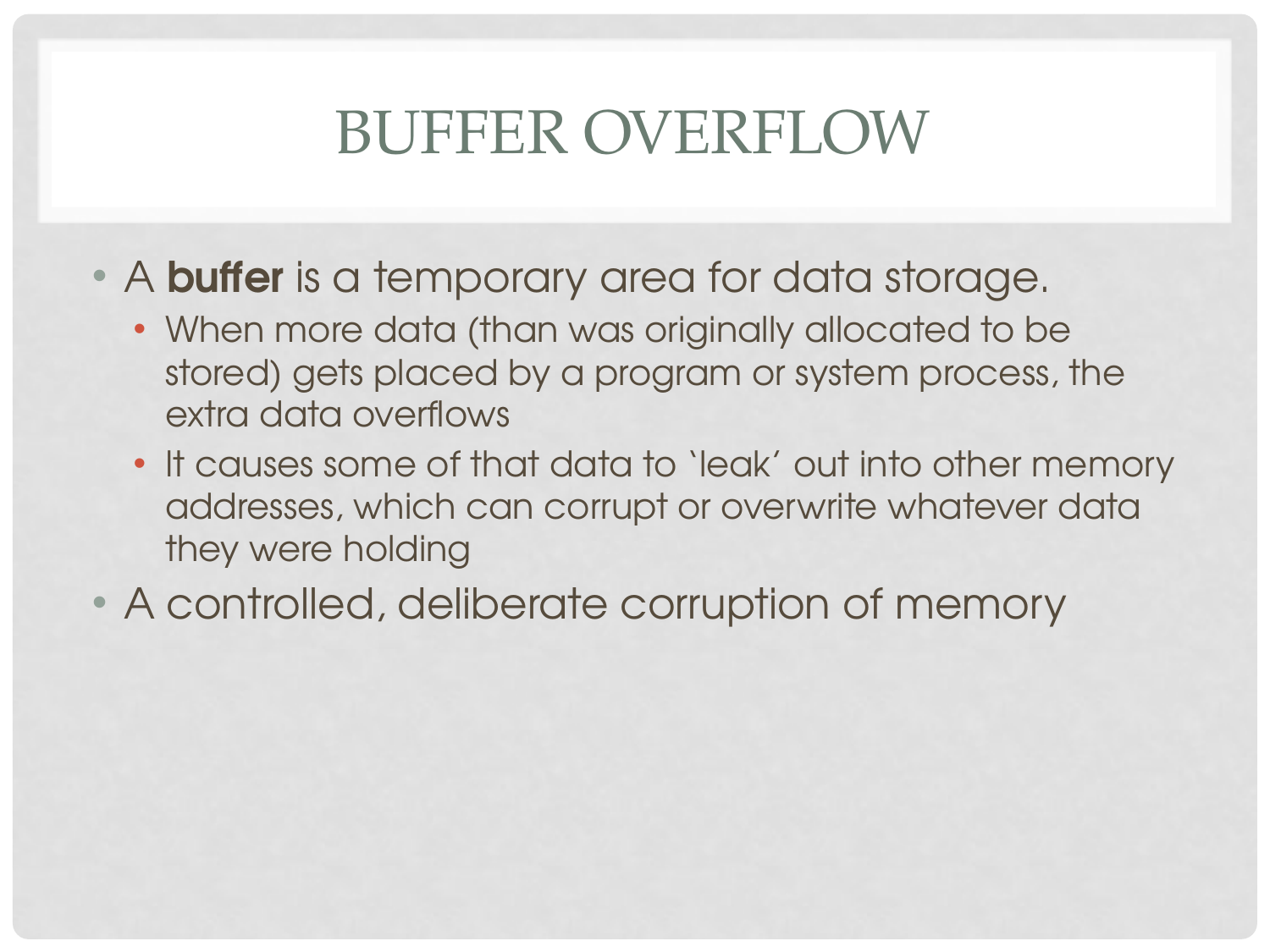

# Buffer overflow
A buffer is a temporary area for data storage.
When more data (than was originally allocated to be stored) gets placed by a program or system process, the extra data overflows
It causes some of that data to ‘leak’ out into other memory addresses, which can corrupt or overwrite whatever data they were holding
A controlled, deliberate corruption of memory